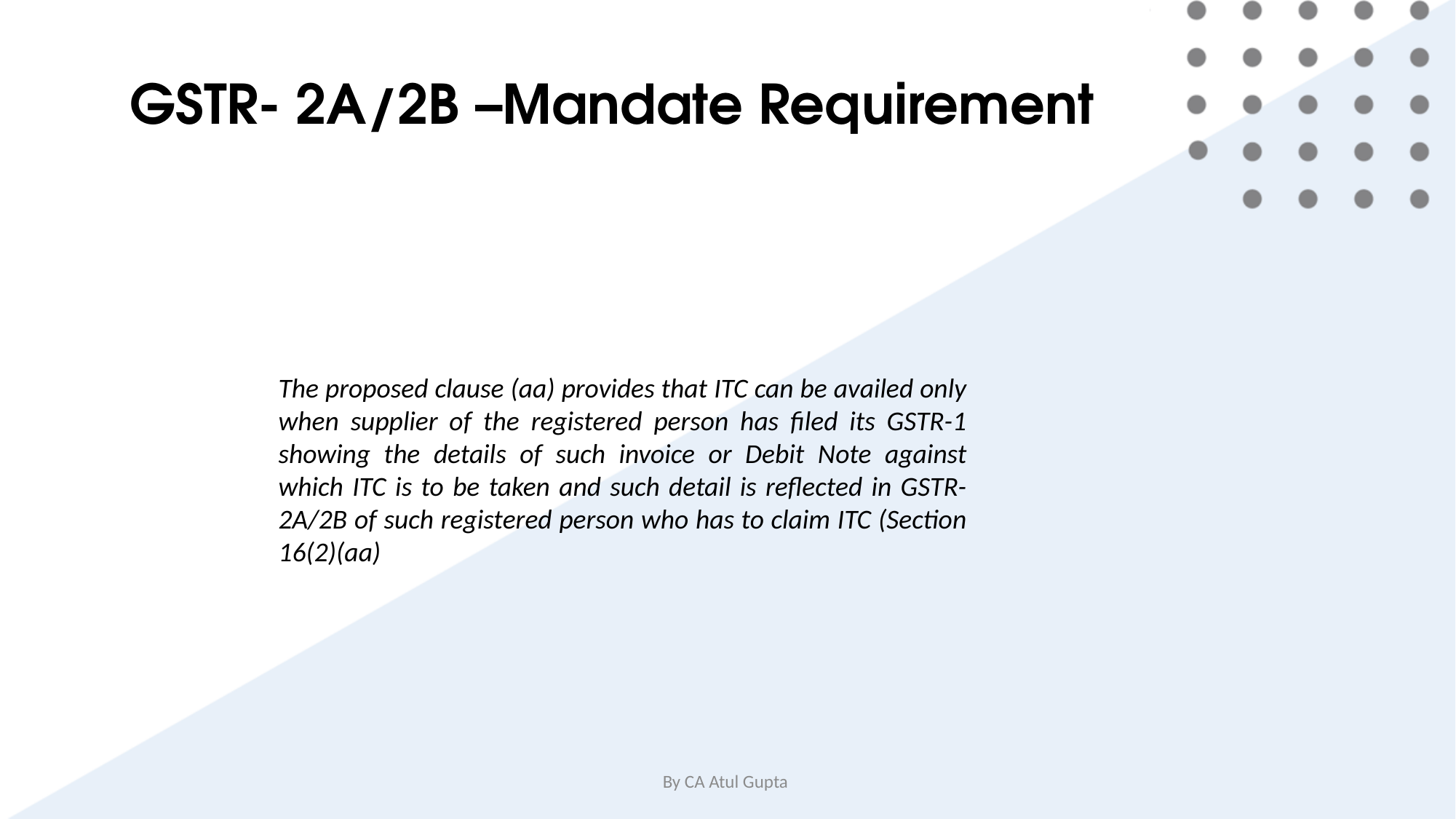

GSTR- 2A/2B –Mandate Requirement

The proposed clause (aa) provides that ITC can be availed only when supplier of the registered person has filed its GSTR-1 showing the details of such invoice or Debit Note against which ITC is to be taken and such detail is reflected in GSTR-2A/2B of such registered person who has to claim ITC (Section 16(2)(aa)

By CA Atul Gupta